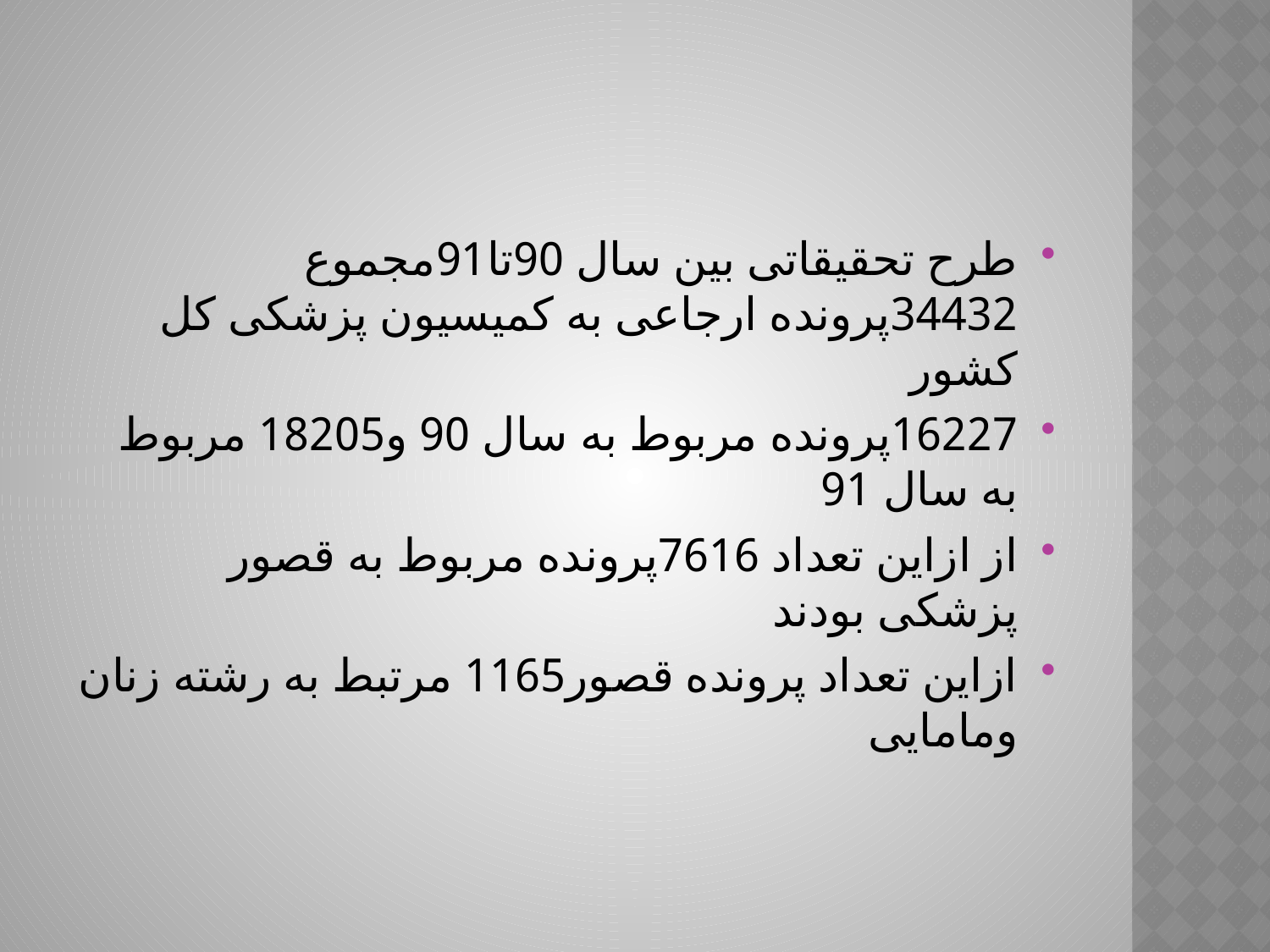

طرح تحقیقاتی بین سال 90تا91مجموع 34432پرونده ارجاعی به کمیسیون پزشکی کل کشور
16227پرونده مربوط به سال 90 و18205 مربوط به سال 91
از ازاین تعداد 7616پرونده مربوط به قصور پزشکی بودند
ازاین تعداد پرونده قصور1165 مرتبط به رشته زنان ومامایی